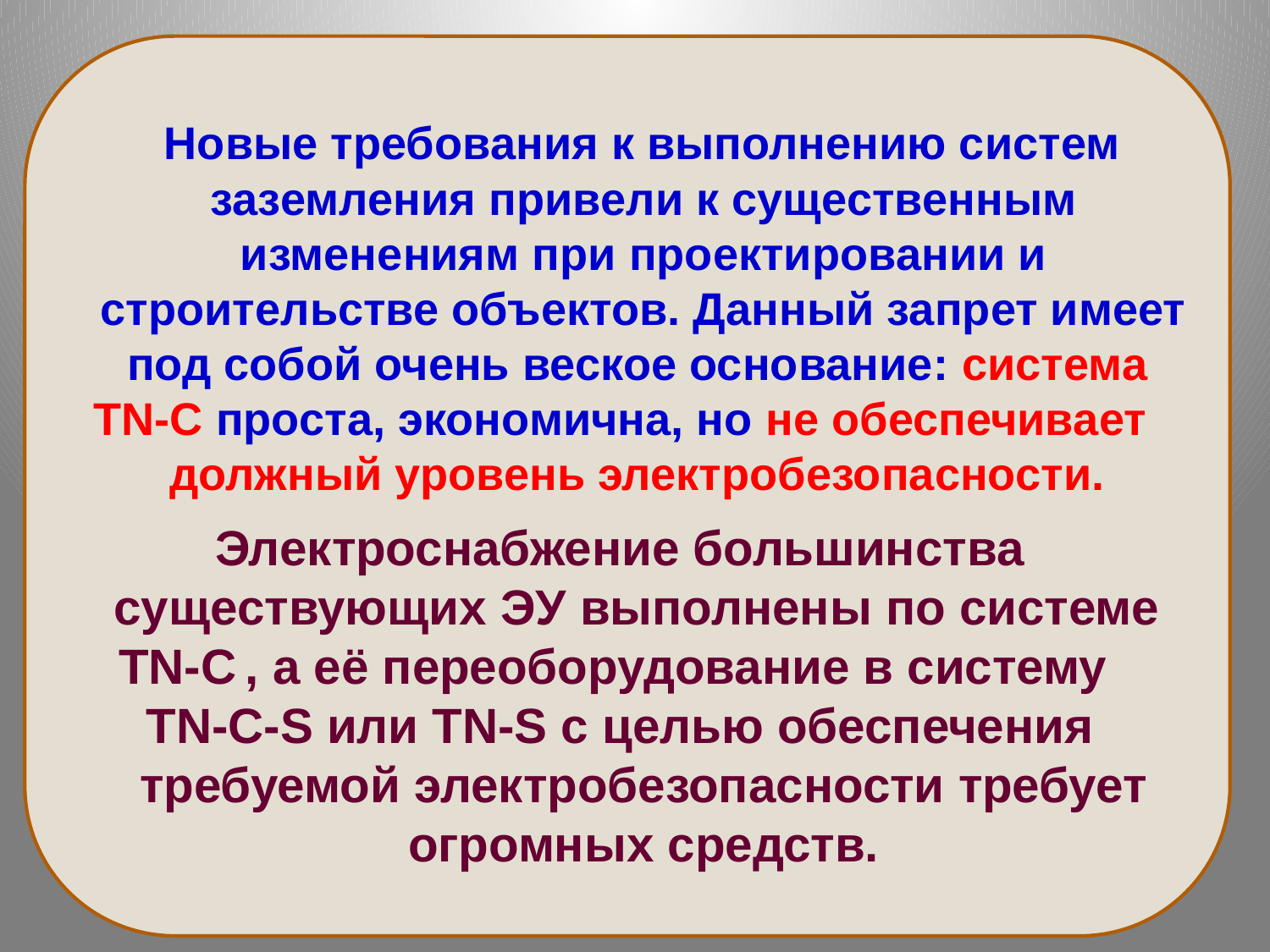

Новые требования к выполнению систем заземления привели к существенным изменениям при проектировании и строительстве объектов. Данный запрет имеет под собой очень веское основание: система
TN-C проста, экономична, но не обеспечивает должный уровень электробезопасности.

Электроснабжение большинства существующих ЭУ выполнены по системе
TN-C , а её переоборудование в систему
TN-C-S или TN-S с целью обеспечения требуемой электробезопасности требует огромных средств.